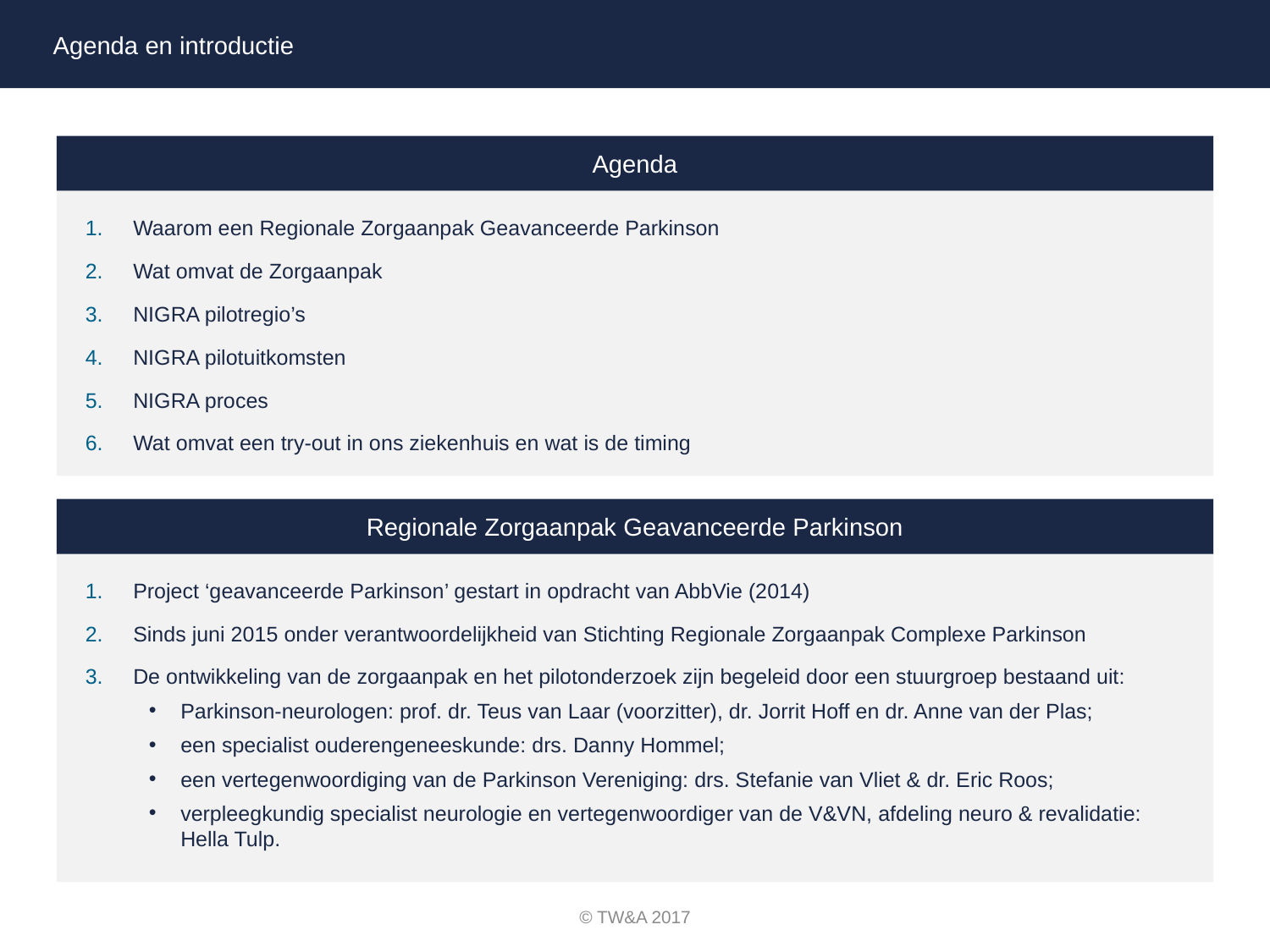

Agenda en introductie
Agenda

Waarom een Regionale Zorgaanpak Geavanceerde Parkinson
Wat omvat de Zorgaanpak
NIGRA pilotregio’s
NIGRA pilotuitkomsten
NIGRA proces
Wat omvat een try-out in ons ziekenhuis en wat is de timing
Regionale Zorgaanpak Geavanceerde Parkinson

Project ‘geavanceerde Parkinson’ gestart in opdracht van AbbVie (2014)
Sinds juni 2015 onder verantwoordelijkheid van Stichting Regionale Zorgaanpak Complexe Parkinson
De ontwikkeling van de zorgaanpak en het pilotonderzoek zijn begeleid door een stuurgroep bestaand uit:
Parkinson-neurologen: prof. dr. Teus van Laar (voorzitter), dr. Jorrit Hoff en dr. Anne van der Plas;
een specialist ouderengeneeskunde: drs. Danny Hommel;
een vertegenwoordiging van de Parkinson Vereniging: drs. Stefanie van Vliet & dr. Eric Roos;
verpleegkundig specialist neurologie en vertegenwoordiger van de V&VN, afdeling neuro & revalidatie: Hella Tulp.
© TW&A 2017